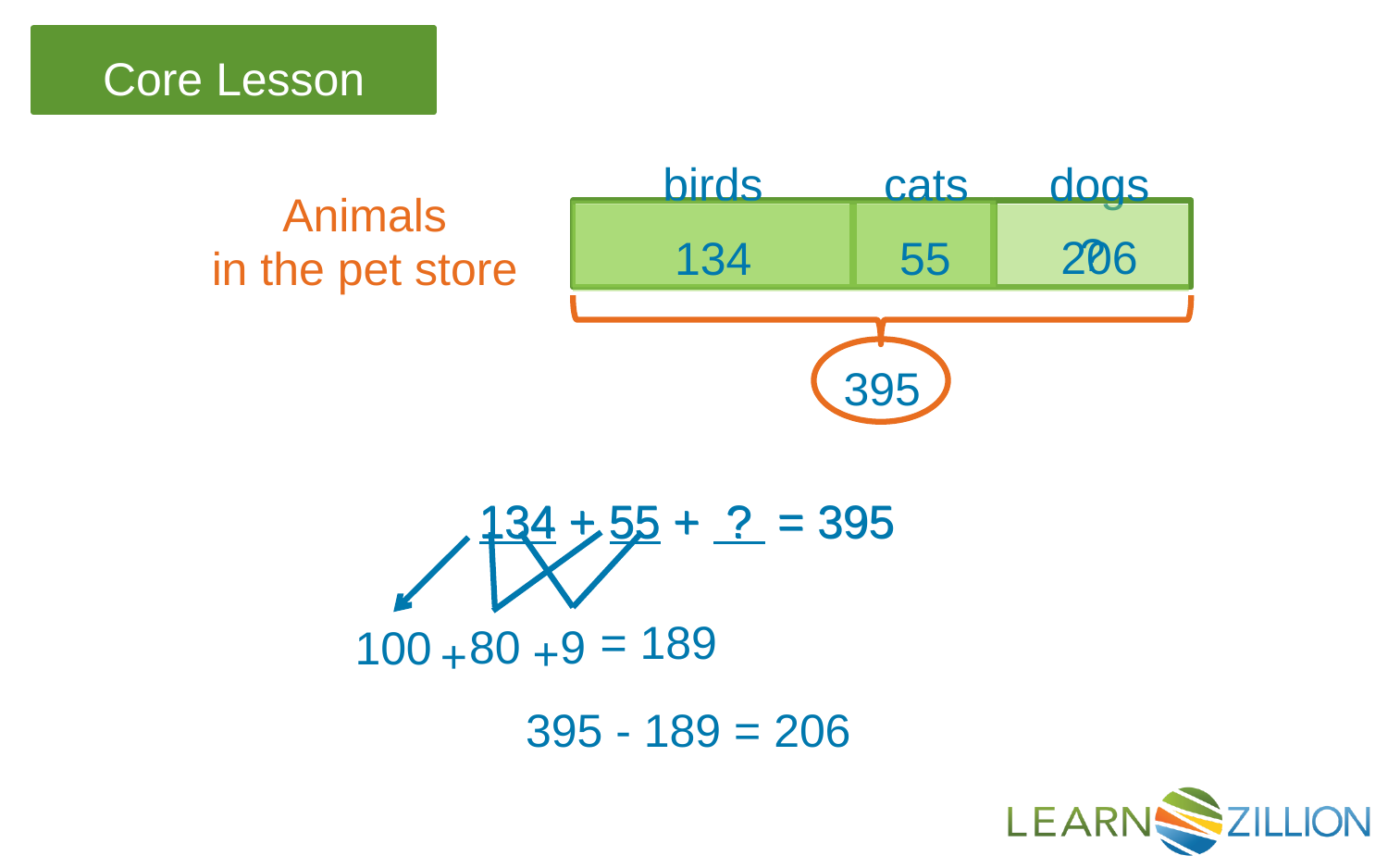

birds
dogs
cats
Animals

?
206
55
134
in the pet store

395
134 + 55 +  ?  = 395
134 + 55 +  ?  = 395
= 189
80
9
100
+
+
395 - 189 = 206